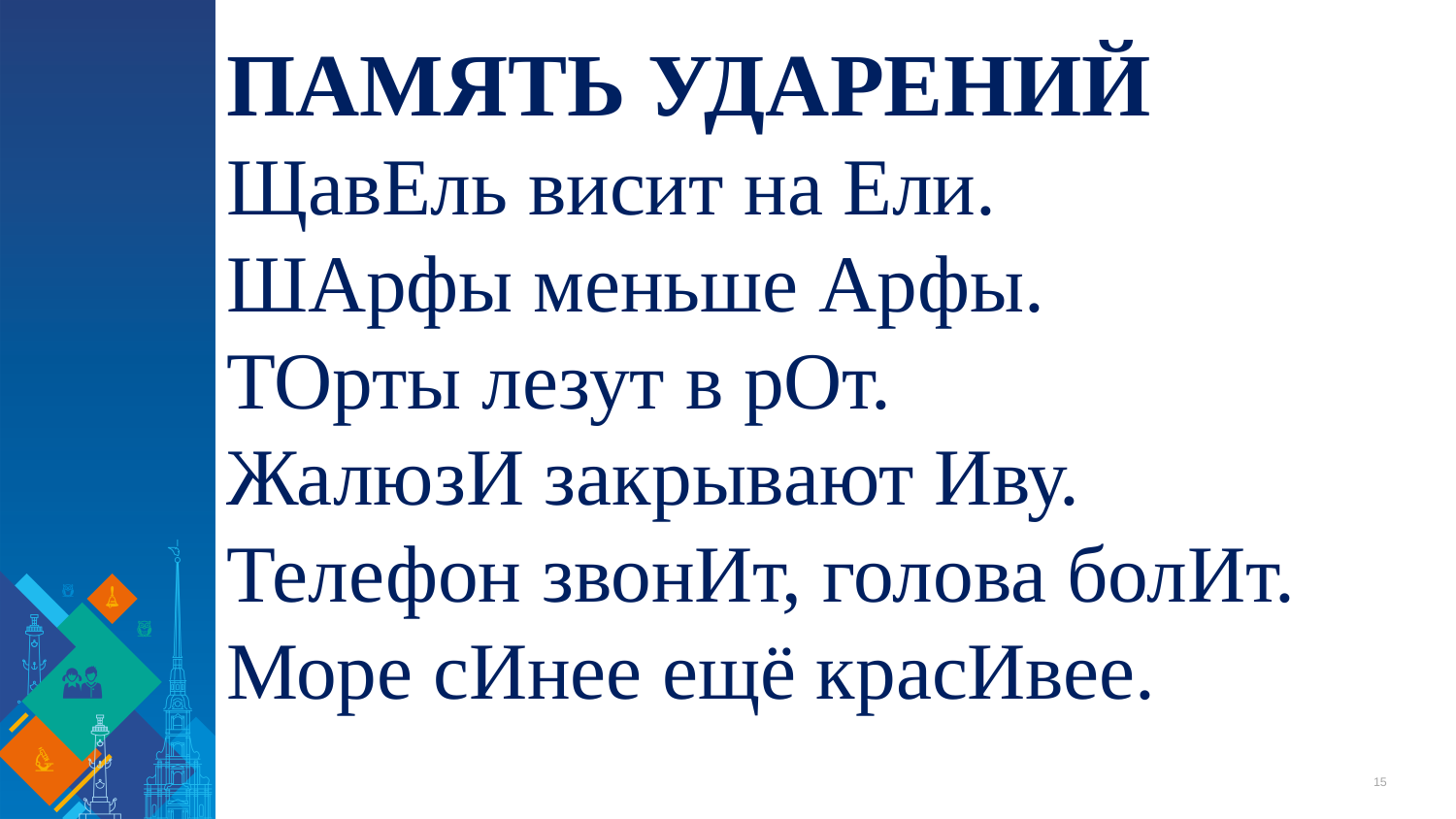

ПАМЯТЬ УДАРЕНИЙ
ЩавЕль висит на Ели.
ШАрфы меньше Арфы.
ТОрты лезут в рОт.
ЖалюзИ закрывают Иву.
Телефон звонИт, голова болИт.
Море сИнее ещё красИвее.

15